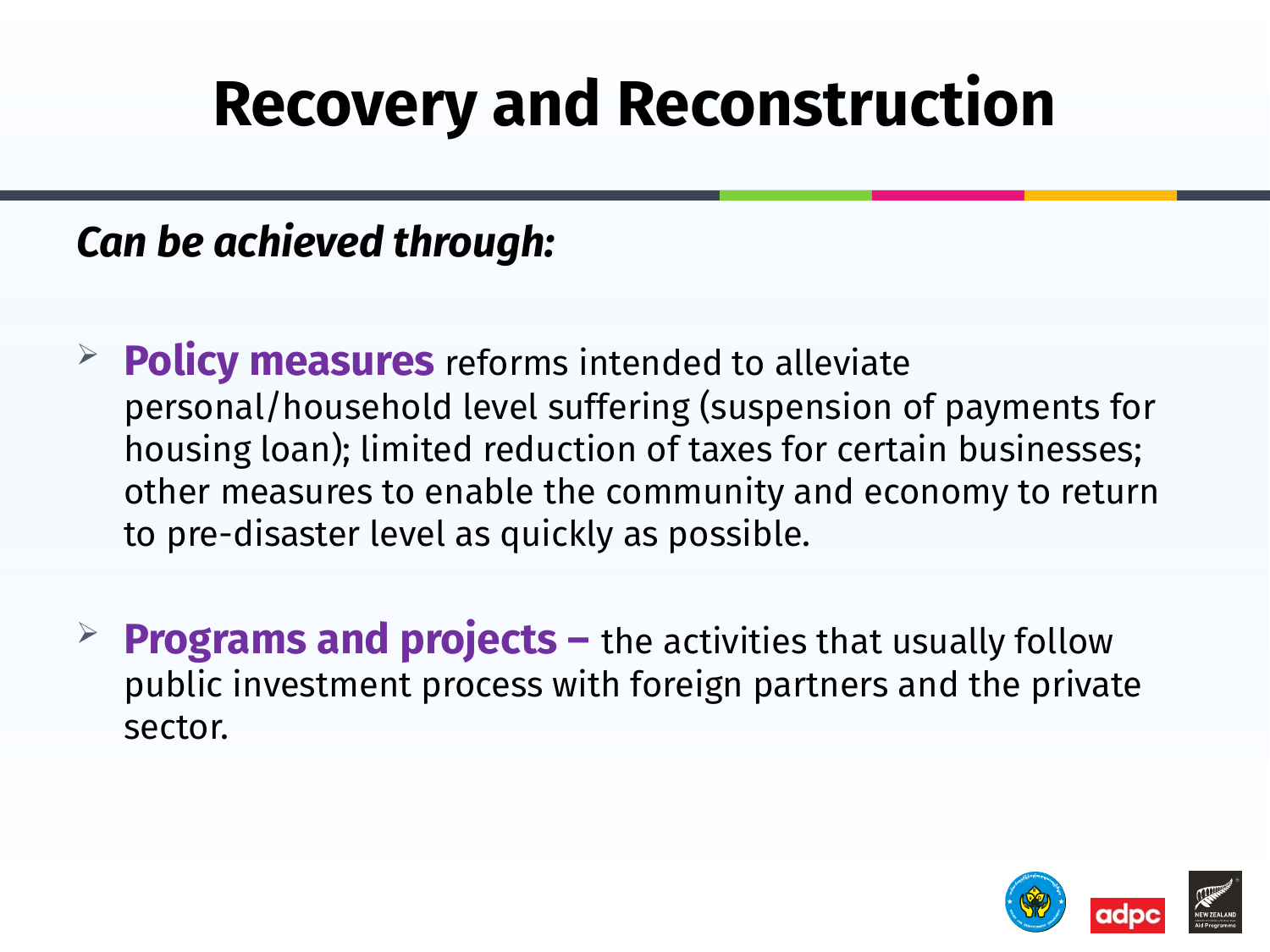

# Recovery and Reconstruction
Can be achieved through:

Policy measures reforms intended to alleviate personal/household level suffering (suspension of payments for housing loan); limited reduction of taxes for certain businesses; other measures to enable the community and economy to return to pre-disaster level as quickly as possible.

Programs and projects – the activities that usually follow public investment process with foreign partners and the private sector.